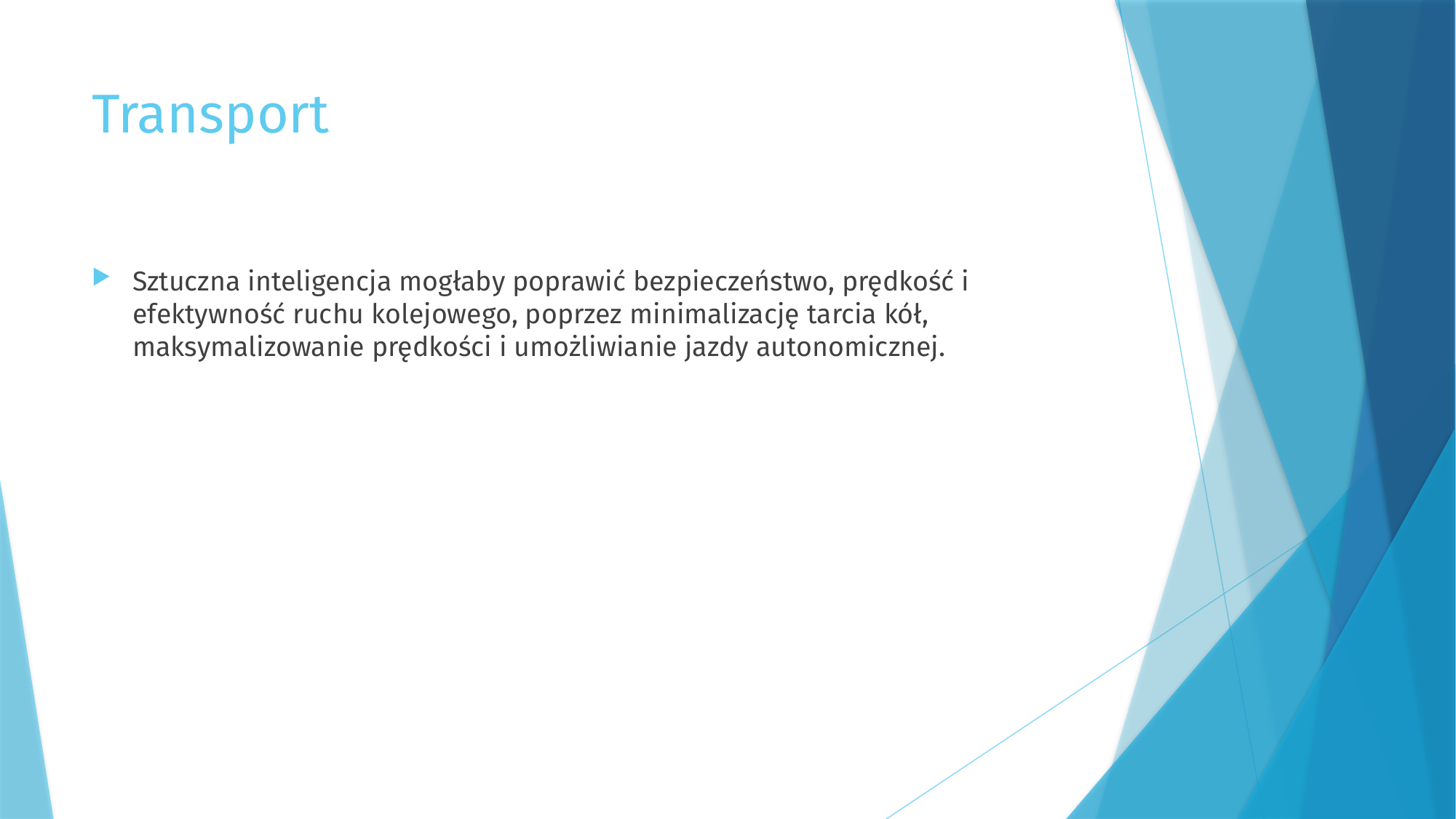

# Transport
Sztuczna inteligencja mogłaby poprawić bezpieczeństwo, prędkość i efektywność ruchu kolejowego, poprzez minimalizację tarcia kół, maksymalizowanie prędkości i umożliwianie jazdy autonomicznej.